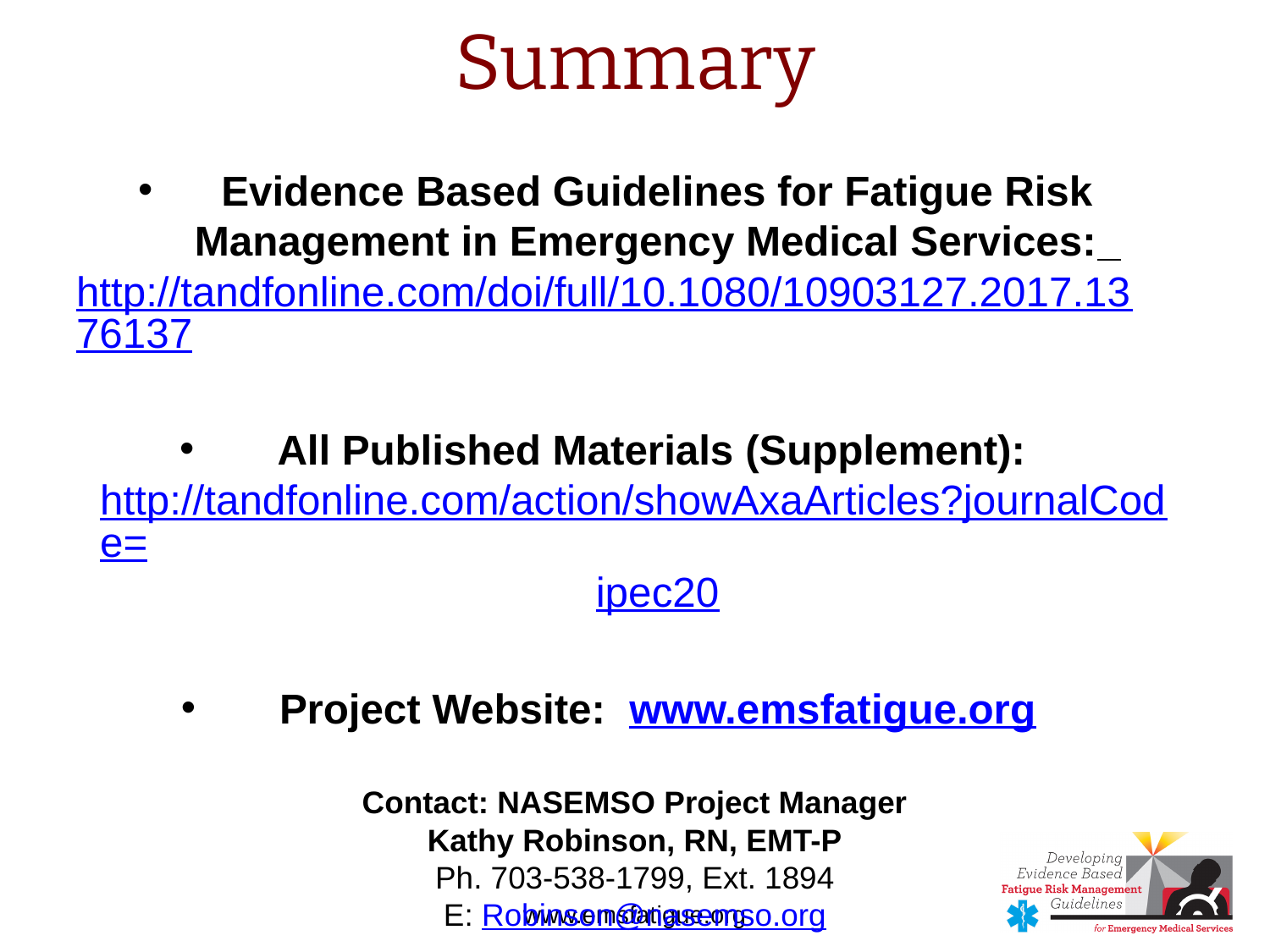

# Summary
Evidence Based Guidelines for Fatigue Risk Management in Emergency Medical Services:  http://tandfonline.com/doi/full/10.1080/10903127.2017.1376137

All Published Materials (Supplement): http://tandfonline.com/action/showAxaArticles?journalCode=ipec20

Project Website:  www.emsfatigue.org

Contact: NASEMSO Project Manager
Kathy Robinson, RN, EMT-P
Ph. 703-538-1799, Ext. 1894
E: Robinson@nasemso.org